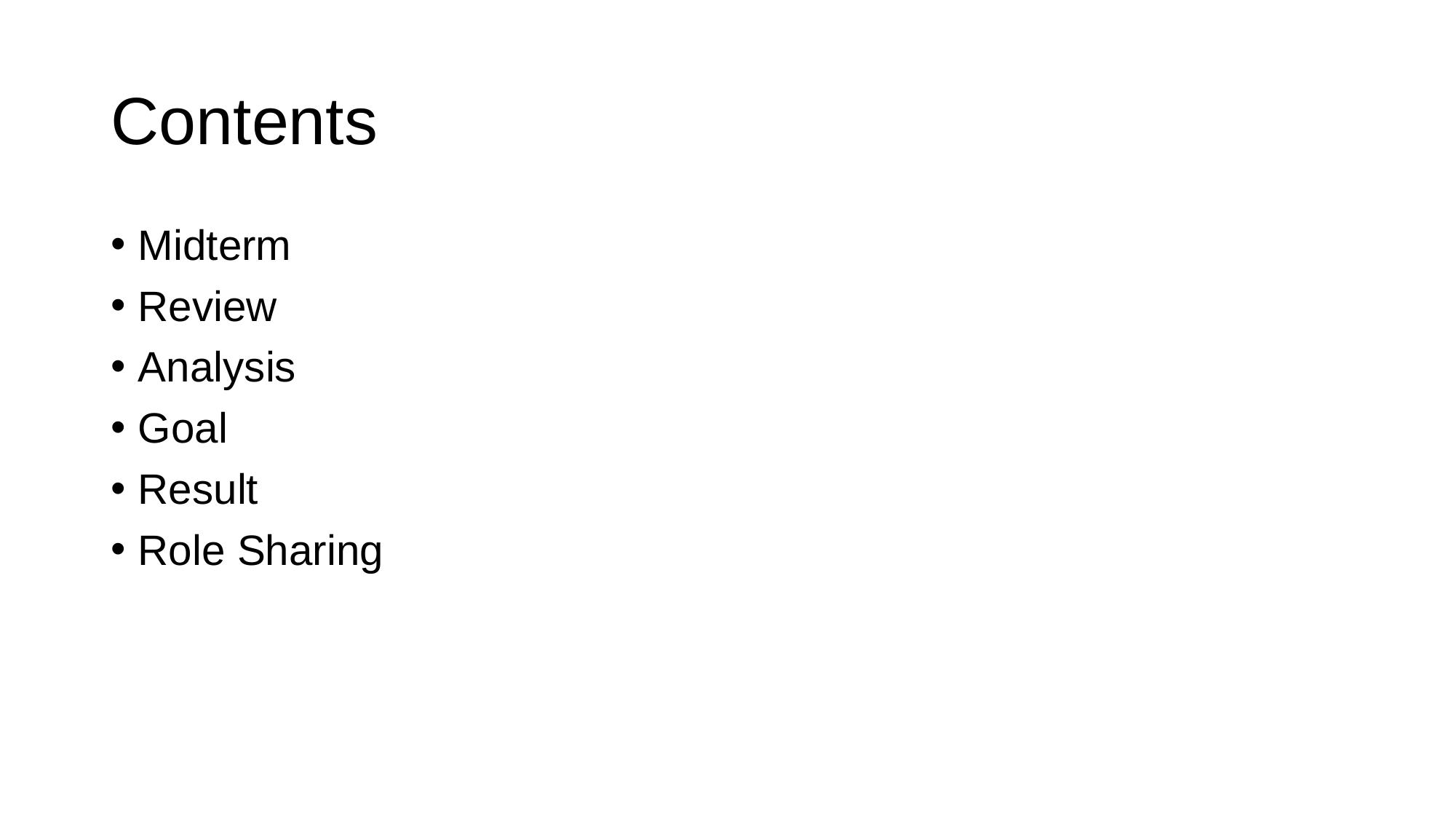

# Contents
Midterm
Review
Analysis
Goal
Result
Role Sharing